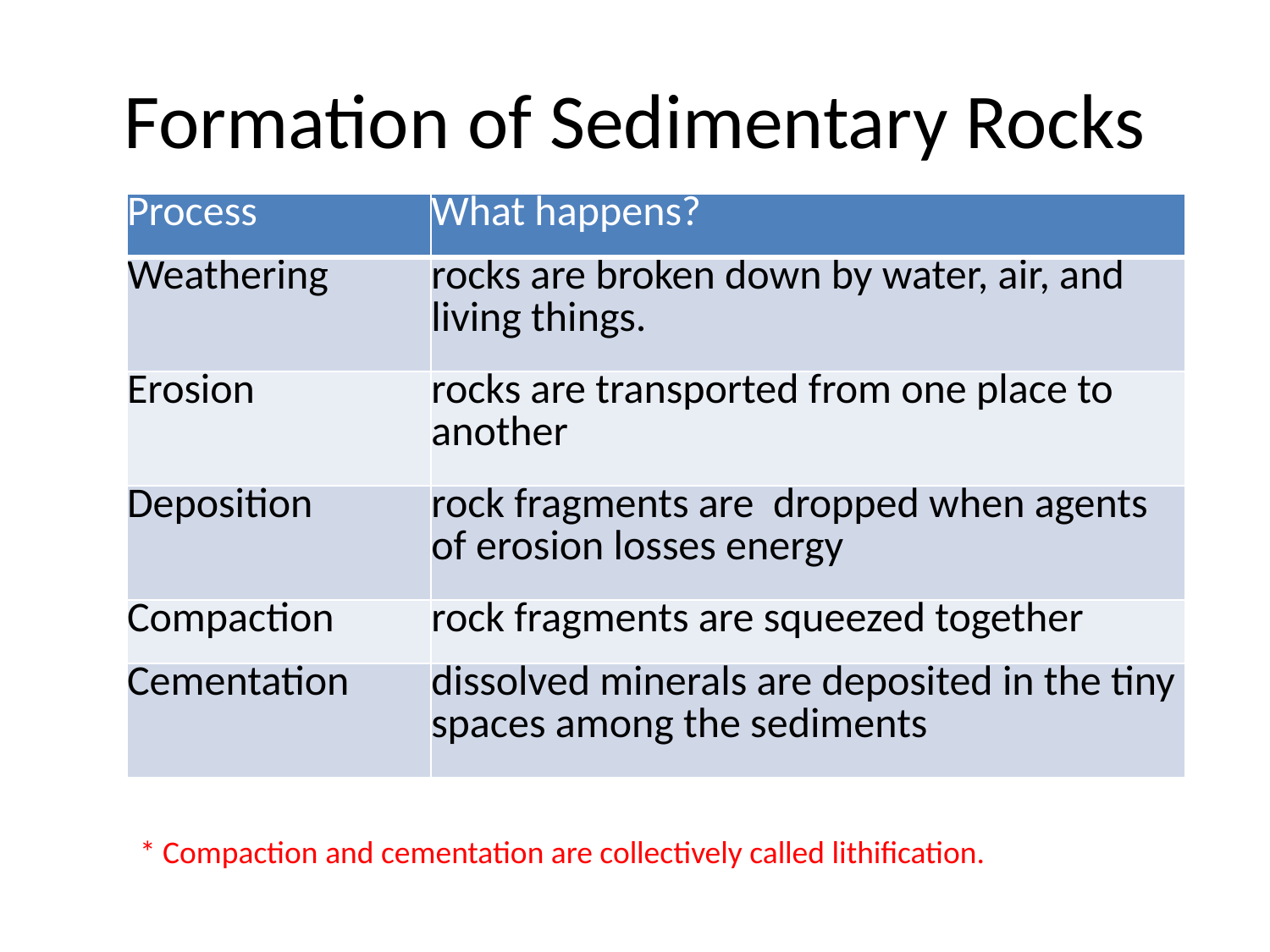

# Formation of Sedimentary Rocks
| Process | What happens? |
| --- | --- |
| Weathering | rocks are broken down by water, air, and living things. |
| Erosion | rocks are transported from one place to another |
| Deposition | rock fragments are dropped when agents of erosion losses energy |
| Compaction | rock fragments are squeezed together |
| Cementation | dissolved minerals are deposited in the tiny spaces among the sediments |
* Compaction and cementation are collectively called lithification.